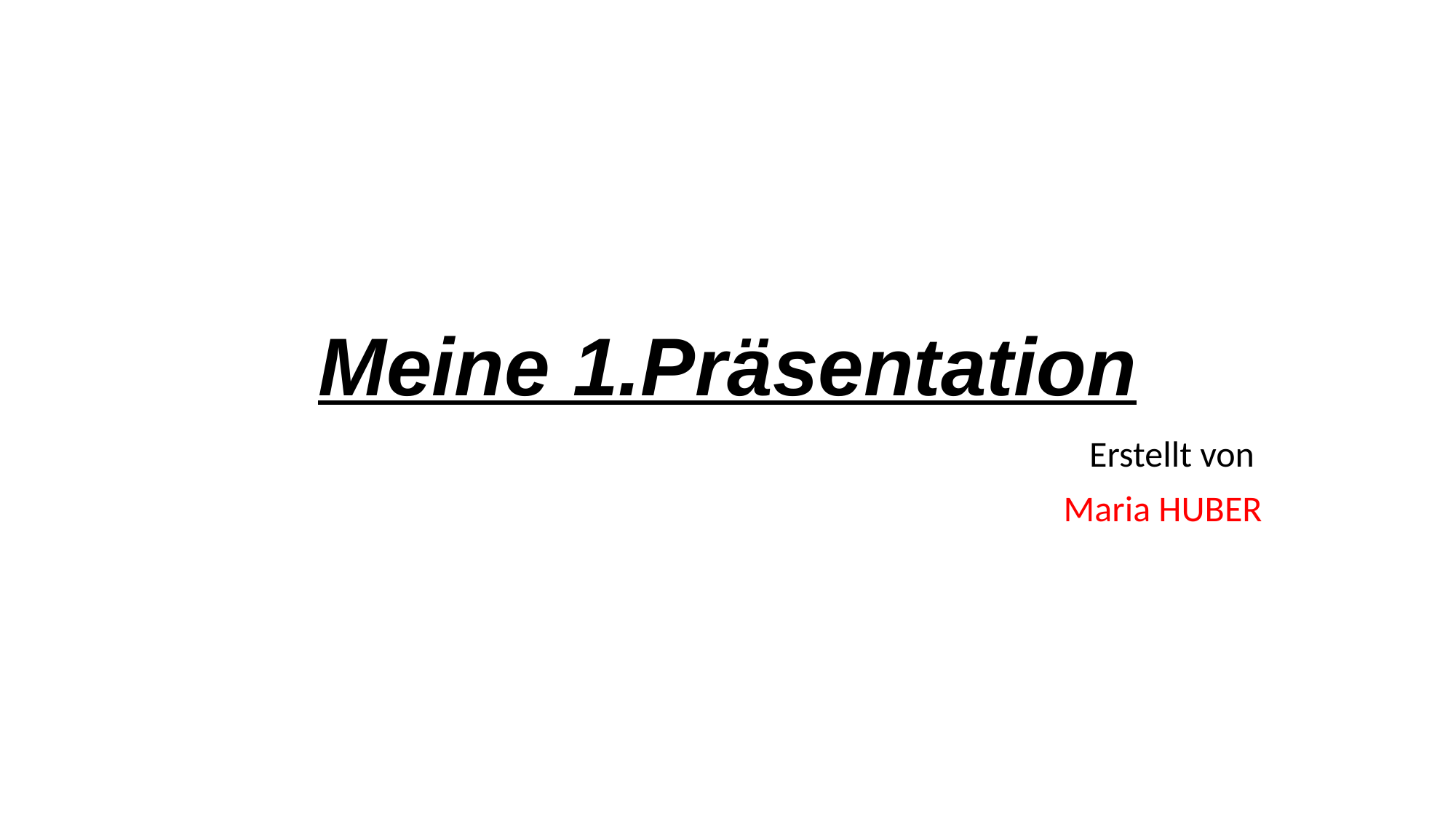

# Meine 1.Präsentation
Erstellt von
Maria HUBER